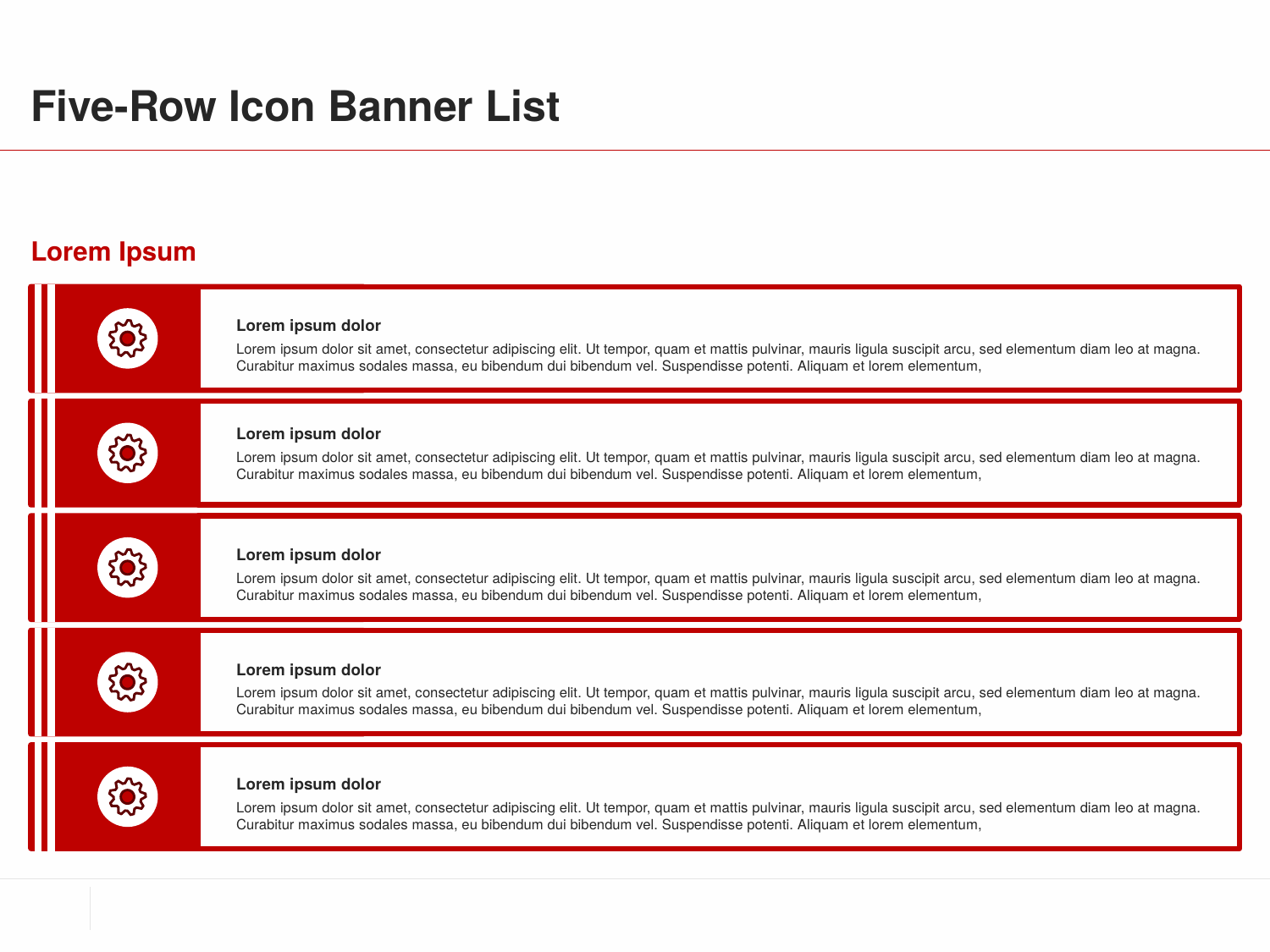

# Five-Row Icon Banner List
Lorem Ipsum

Lorem ipsum dolor
Lorem ipsum dolor sit amet, consectetur adipiscing elit. Ut tempor, quam et mattis pulvinar, mauris ligula suscipit arcu, sed elementum diam leo at magna. Curabitur maximus sodales massa, eu bibendum dui bibendum vel. Suspendisse potenti. Aliquam et lorem elementum,

Lorem ipsum dolor
Lorem ipsum dolor sit amet, consectetur adipiscing elit. Ut tempor, quam et mattis pulvinar, mauris ligula suscipit arcu, sed elementum diam leo at magna. Curabitur maximus sodales massa, eu bibendum dui bibendum vel. Suspendisse potenti. Aliquam et lorem elementum,

Lorem ipsum dolor
Lorem ipsum dolor sit amet, consectetur adipiscing elit. Ut tempor, quam et mattis pulvinar, mauris ligula suscipit arcu, sed elementum diam leo at magna. Curabitur maximus sodales massa, eu bibendum dui bibendum vel. Suspendisse potenti. Aliquam et lorem elementum,

Lorem ipsum dolor
Lorem ipsum dolor sit amet, consectetur adipiscing elit. Ut tempor, quam et mattis pulvinar, mauris ligula suscipit arcu, sed elementum diam leo at magna. Curabitur maximus sodales massa, eu bibendum dui bibendum vel. Suspendisse potenti. Aliquam et lorem elementum,

Lorem ipsum dolor
Lorem ipsum dolor sit amet, consectetur adipiscing elit. Ut tempor, quam et mattis pulvinar, mauris ligula suscipit arcu, sed elementum diam leo at magna. Curabitur maximus sodales massa, eu bibendum dui bibendum vel. Suspendisse potenti. Aliquam et lorem elementum,